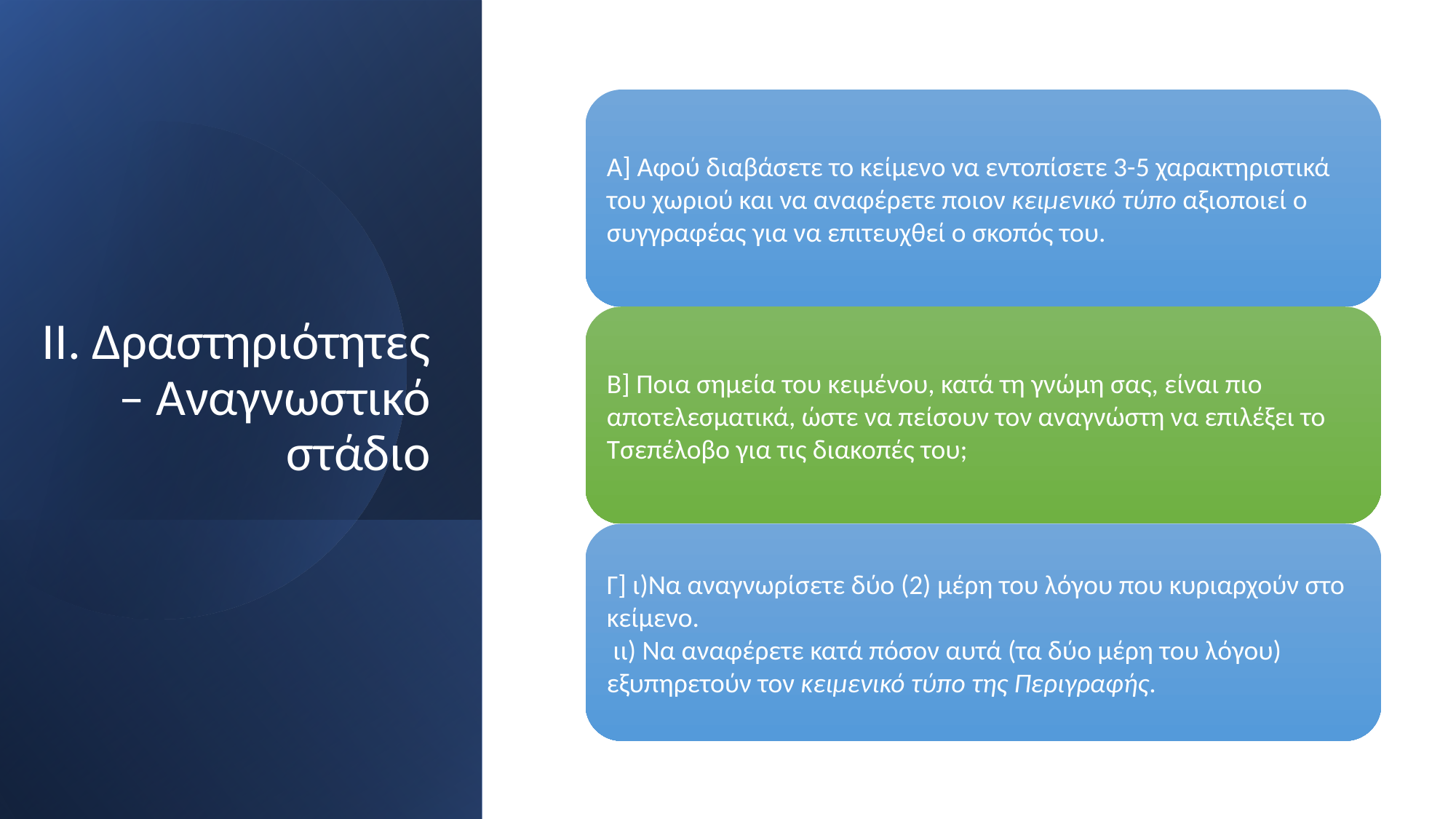

Α] Αφού διαβάσετε το κείμενο να εντοπίσετε 3-5 χαρακτηριστικά του χωριού και να αναφέρετε ποιον κειμενικό τύπο αξιοποιεί ο συγγραφέας για να επιτευχθεί ο σκοπός του.
Β] Ποια σημεία του κειμένου, κατά τη γνώμη σας, είναι πιο αποτελεσματικά, ώστε να πείσουν τον αναγνώστη να επιλέξει το Τσεπέλοβο για τις διακοπές του;
Γ] ι)Να αναγνωρίσετε δύο (2) μέρη του λόγου που κυριαρχούν στο κείμενο.
 ιι) Να αναφέρετε κατά πόσον αυτά (τα δύο μέρη του λόγου) εξυπηρετούν τον κειμενικό τύπο της Περιγραφής.

# ΙΙ. Δραστηριότητες – Αναγνωστικό στάδιο